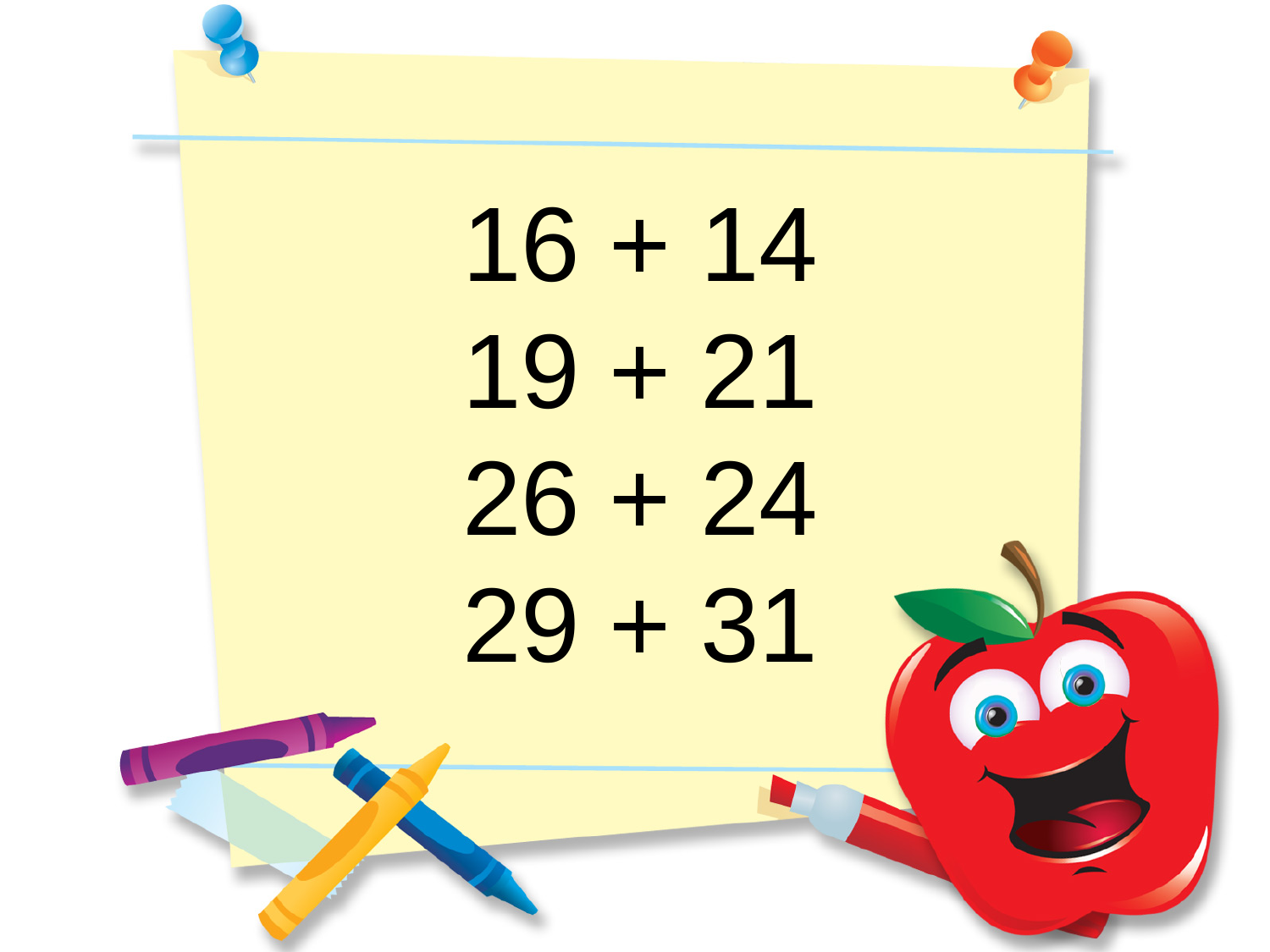

16 + 14
19 + 21
26 + 24
29 + 31